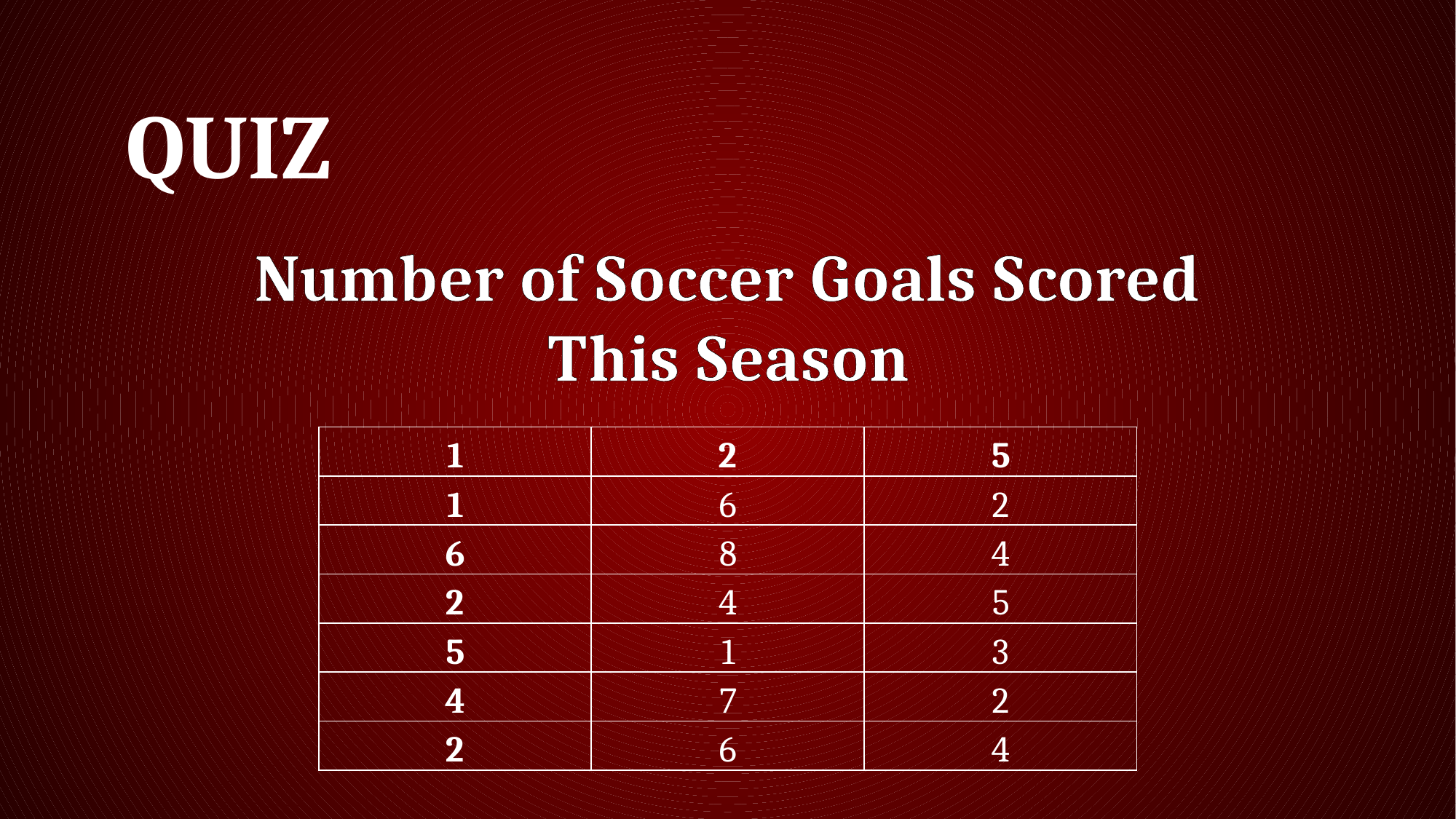

# Quiz
Number of Soccer Goals Scored
This Season
| 1 | 2 | 5 |
| --- | --- | --- |
| 1 | 6 | 2 |
| 6 | 8 | 4 |
| 2 | 4 | 5 |
| 5 | 1 | 3 |
| 4 | 7 | 2 |
| 2 | 6 | 4 |